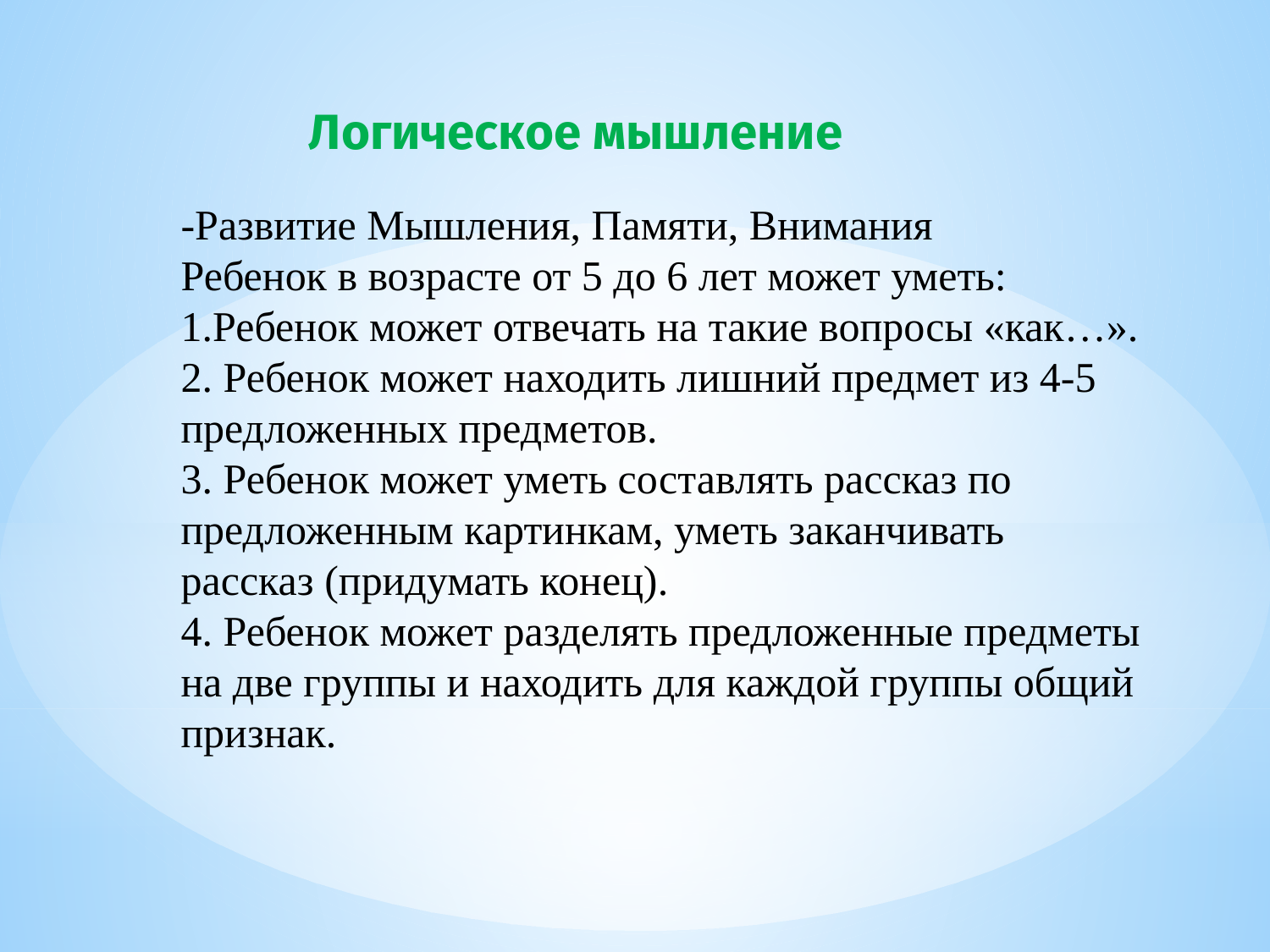

Логическое мышление
-Развитие Мышления, Памяти, Внимания
Ребенок в возрасте от 5 до 6 лет может уметь:
1.Ребенок может отвечать на такие вопросы «как…».
2. Ребенок может находить лишний предмет из 4-5 предложенных предметов.
3. Ребенок может уметь составлять рассказ по предложенным картинкам, уметь заканчивать рассказ (придумать конец).
4. Ребенок может разделять предложенные предметы на две группы и находить для каждой группы общий признак.